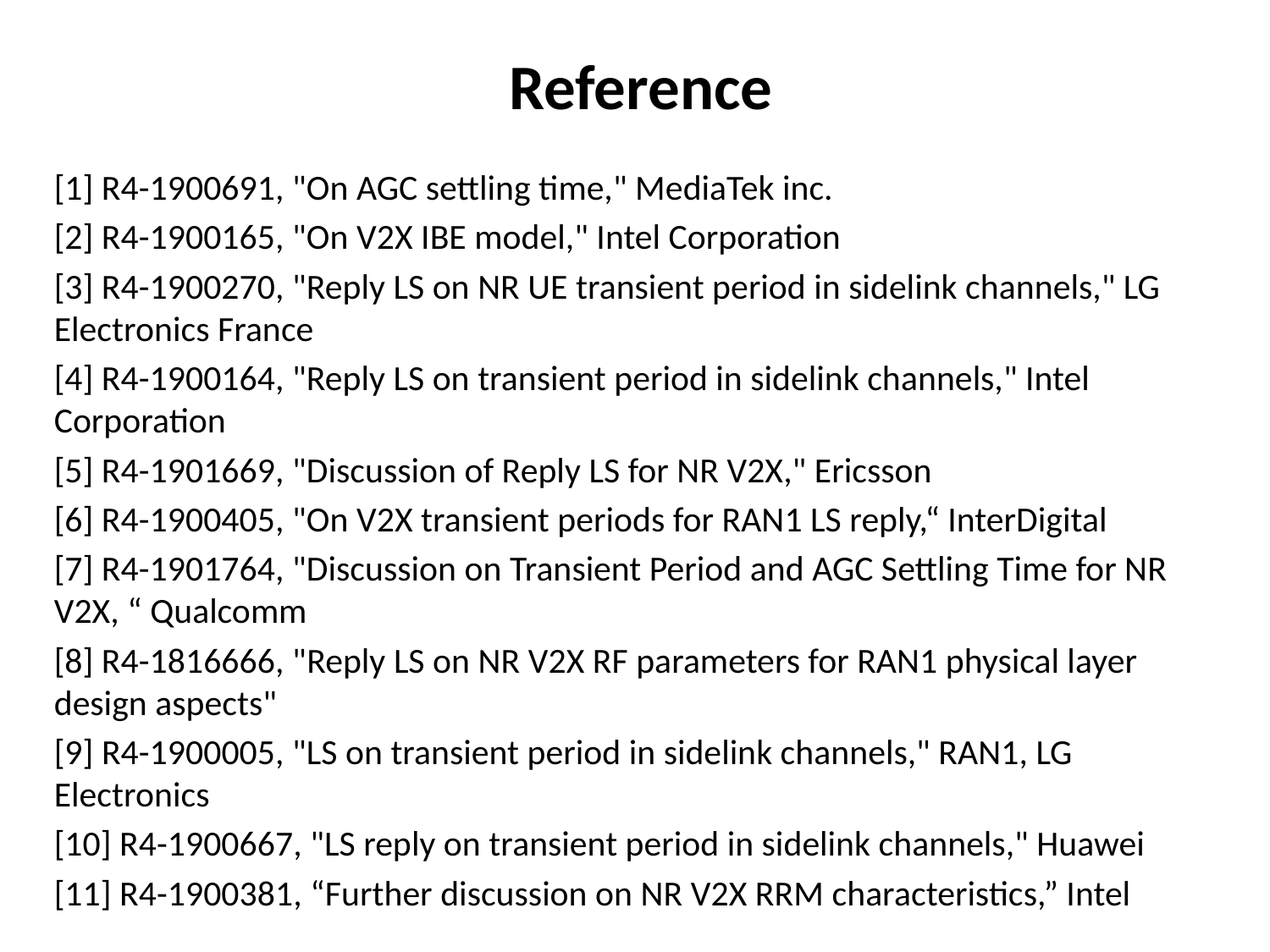

# Reference
[1] R4-1900691, "On AGC settling time," MediaTek inc.
[2] R4-1900165, "On V2X IBE model," Intel Corporation
[3] R4-1900270, "Reply LS on NR UE transient period in sidelink channels," LG Electronics France
[4] R4-1900164, "Reply LS on transient period in sidelink channels," Intel Corporation
[5] R4-1901669, "Discussion of Reply LS for NR V2X," Ericsson
[6] R4-1900405, "On V2X transient periods for RAN1 LS reply,“ InterDigital
[7] R4-1901764, "Discussion on Transient Period and AGC Settling Time for NR V2X, “ Qualcomm
[8] R4-1816666, "Reply LS on NR V2X RF parameters for RAN1 physical layer design aspects"
[9] R4-1900005, "LS on transient period in sidelink channels," RAN1, LG Electronics
[10] R4-1900667, "LS reply on transient period in sidelink channels," Huawei
[11] R4-1900381, “Further discussion on NR V2X RRM characteristics,” Intel